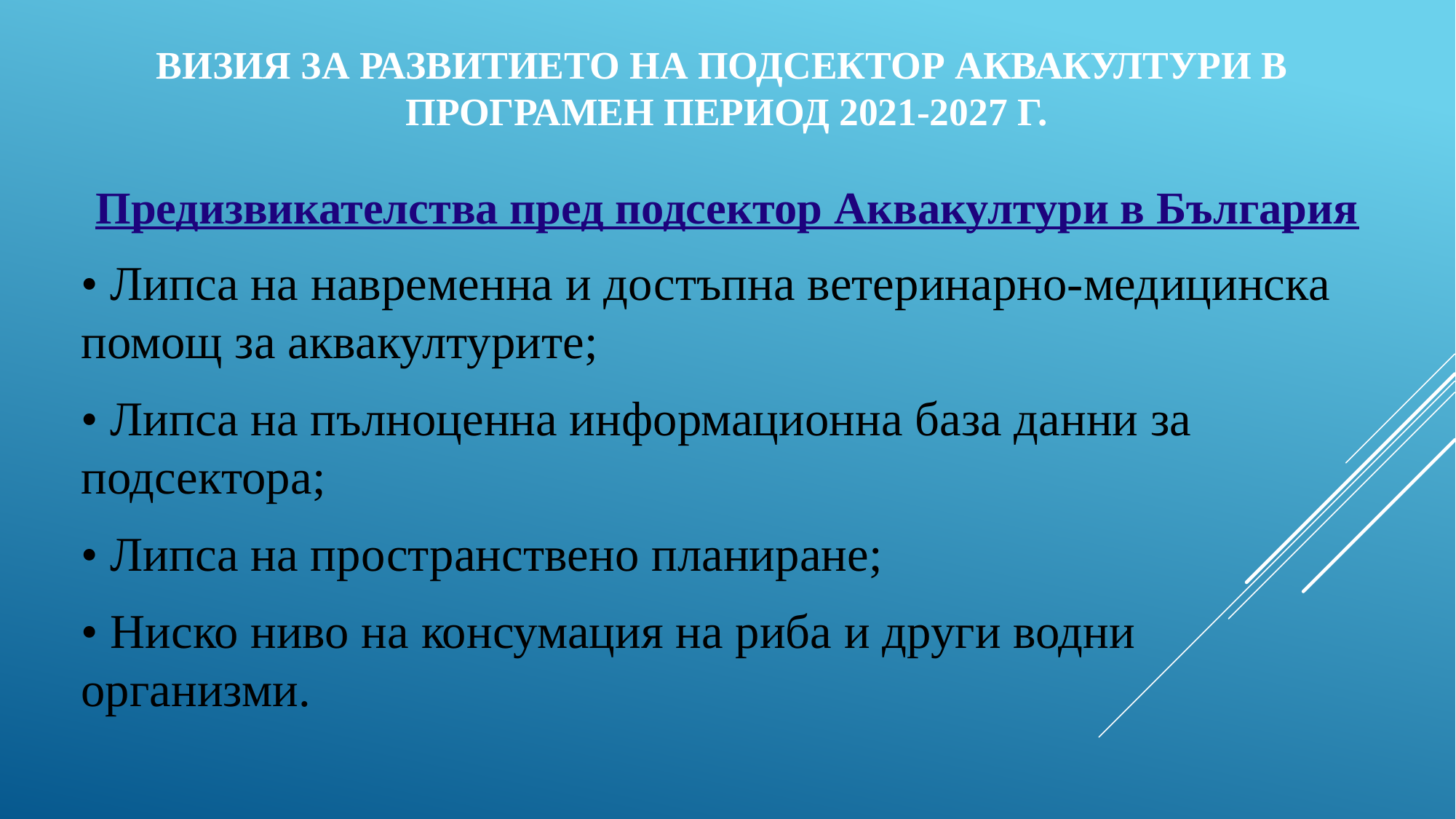

# ВИЗИЯ ЗА РАЗВИТИЕТО НА ПОДСЕКТОР АКВАКУЛТУРИ В  ПРОГРАМЕН ПЕРИОД 2021-2027 г.
Предизвикателства пред подсектор Аквакултури в България
• Липса на навременна и достъпна ветеринарно-медицинска помощ за аквакултурите;
• Липса на пълноценна информационна база данни за подсектора;
• Липса на пространствено планиране;
• Ниско ниво на консумация на риба и други водни организми.